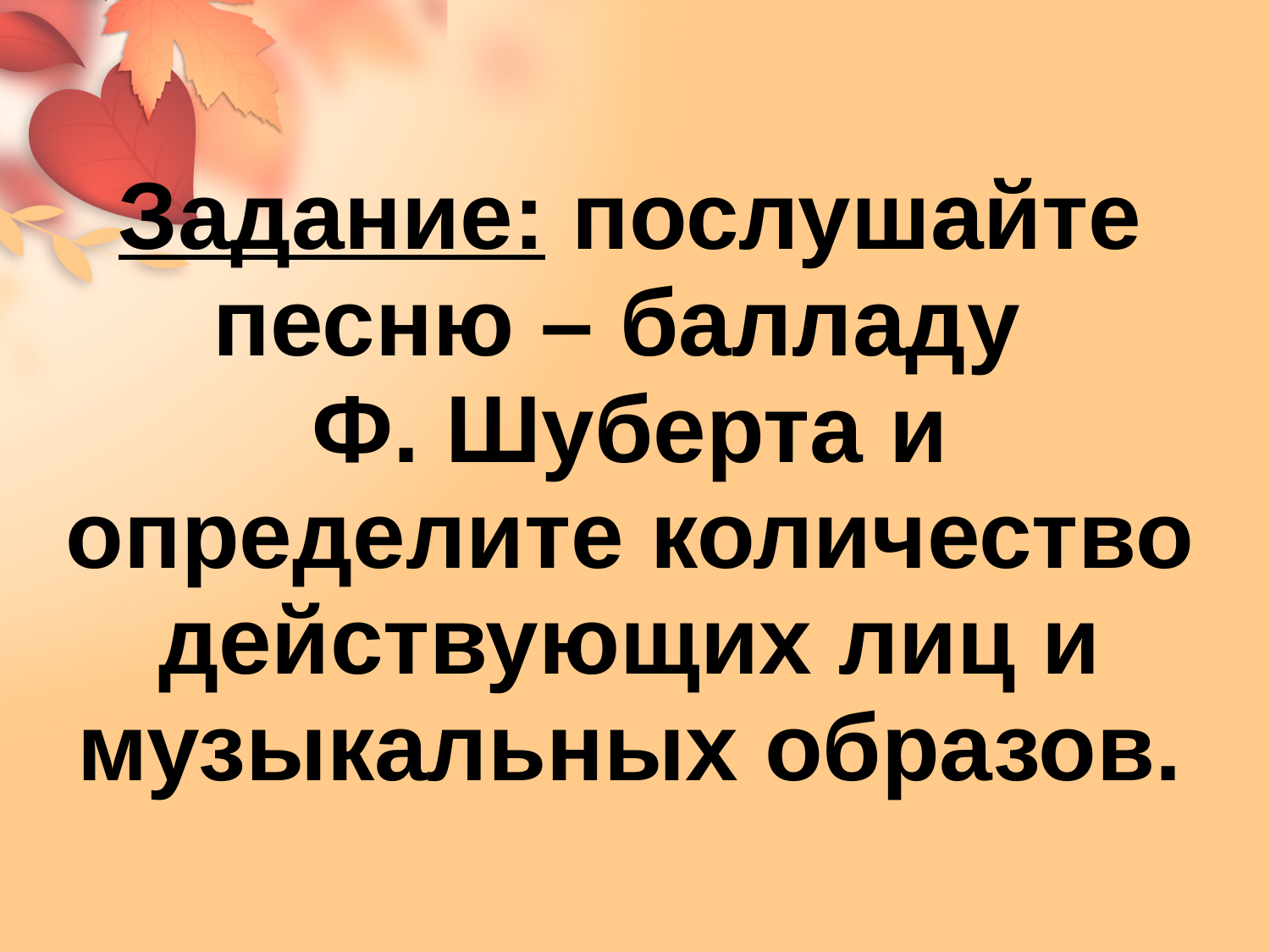

Задание: послушайте песню – балладу
Ф. Шуберта и определите количество действующих лиц и музыкальных образов.